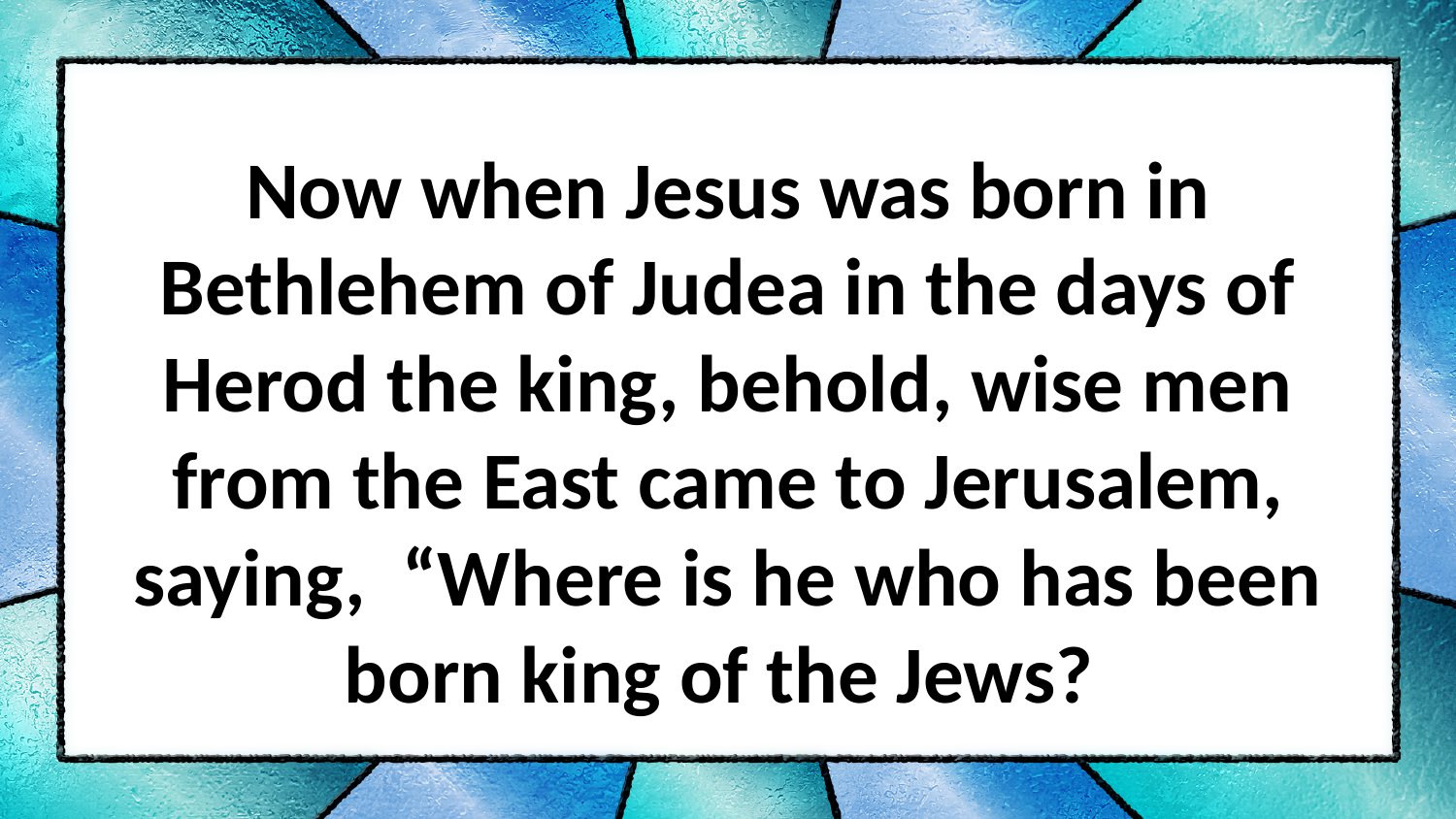

Now when Jesus was born in Bethlehem of Judea in the days of Herod the king, behold, wise men from the East came to Jerusalem, saying,  “Where is he who has been born king of the Jews?